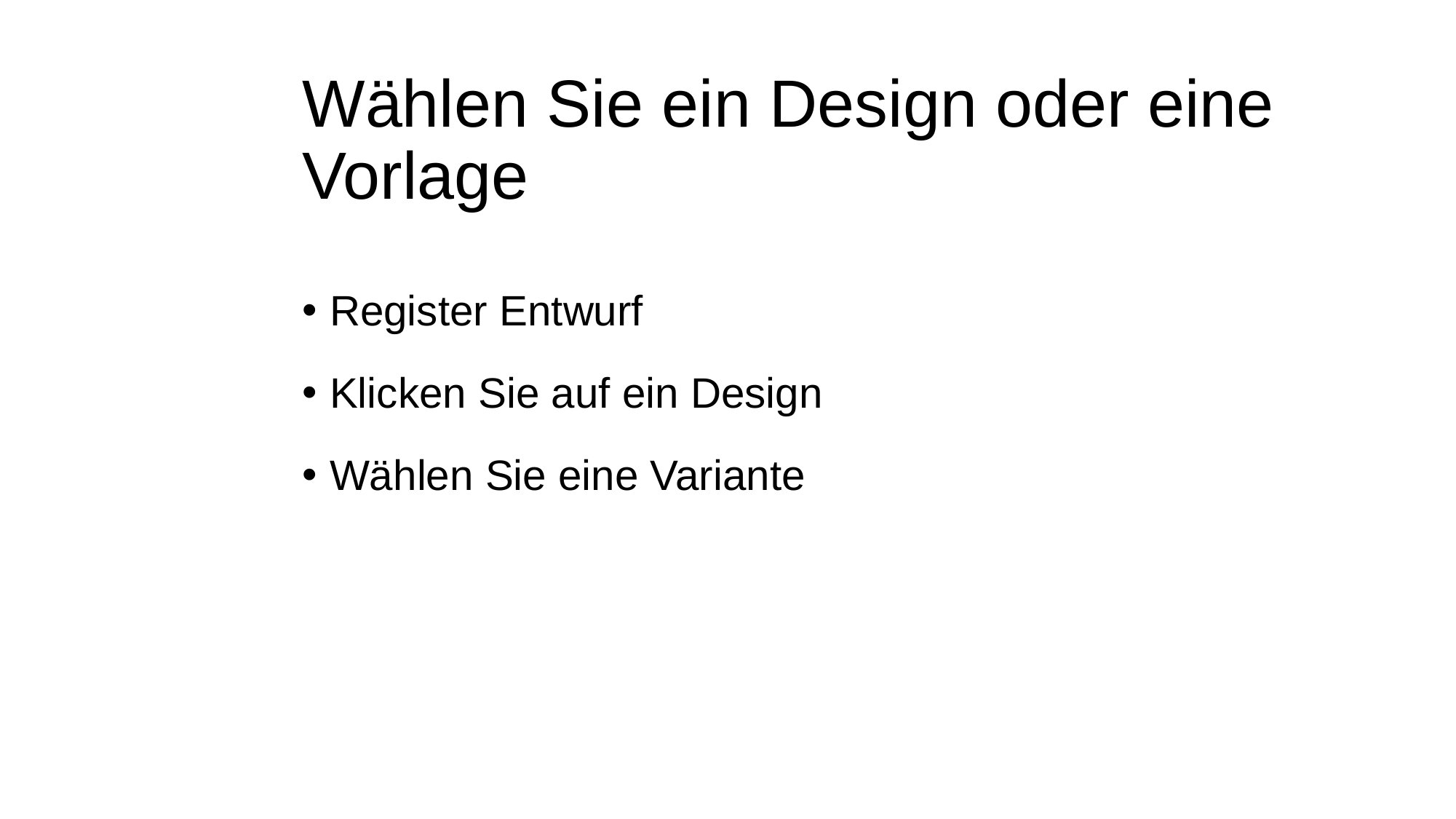

# Wählen Sie ein Design oder eine Vorlage
Register Entwurf
Klicken Sie auf ein Design
Wählen Sie eine Variante